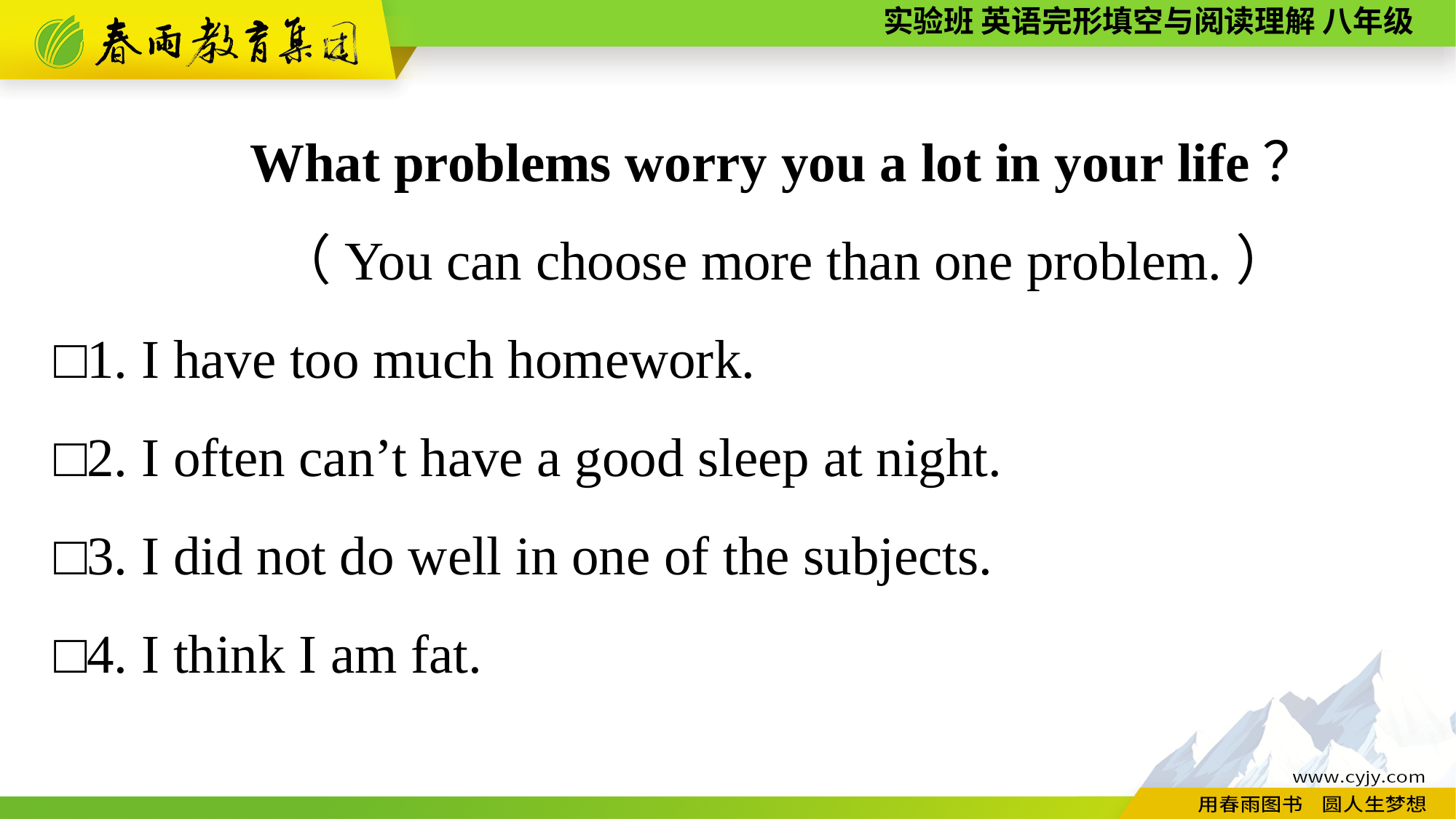

What problems worry you a lot in your life？
（You can choose more than one problem.）
□1. I have too much homework.
□2. I often can’t have a good sleep at night.
□3. I did not do well in one of the subjects.
□4. I think I am fat.